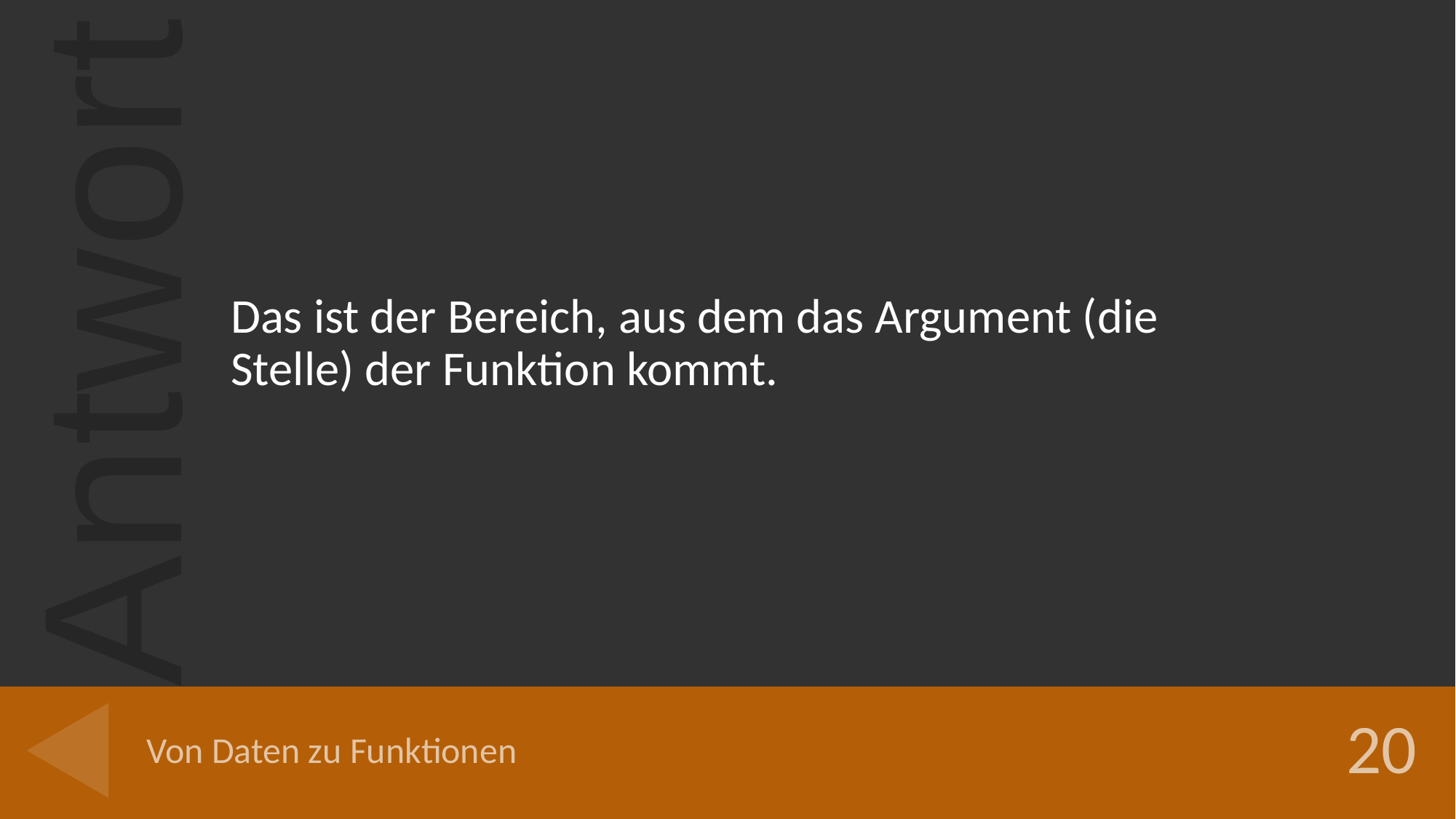

Das ist der Bereich, aus dem das Argument (die Stelle) der Funktion kommt.
# Von Daten zu Funktionen
20